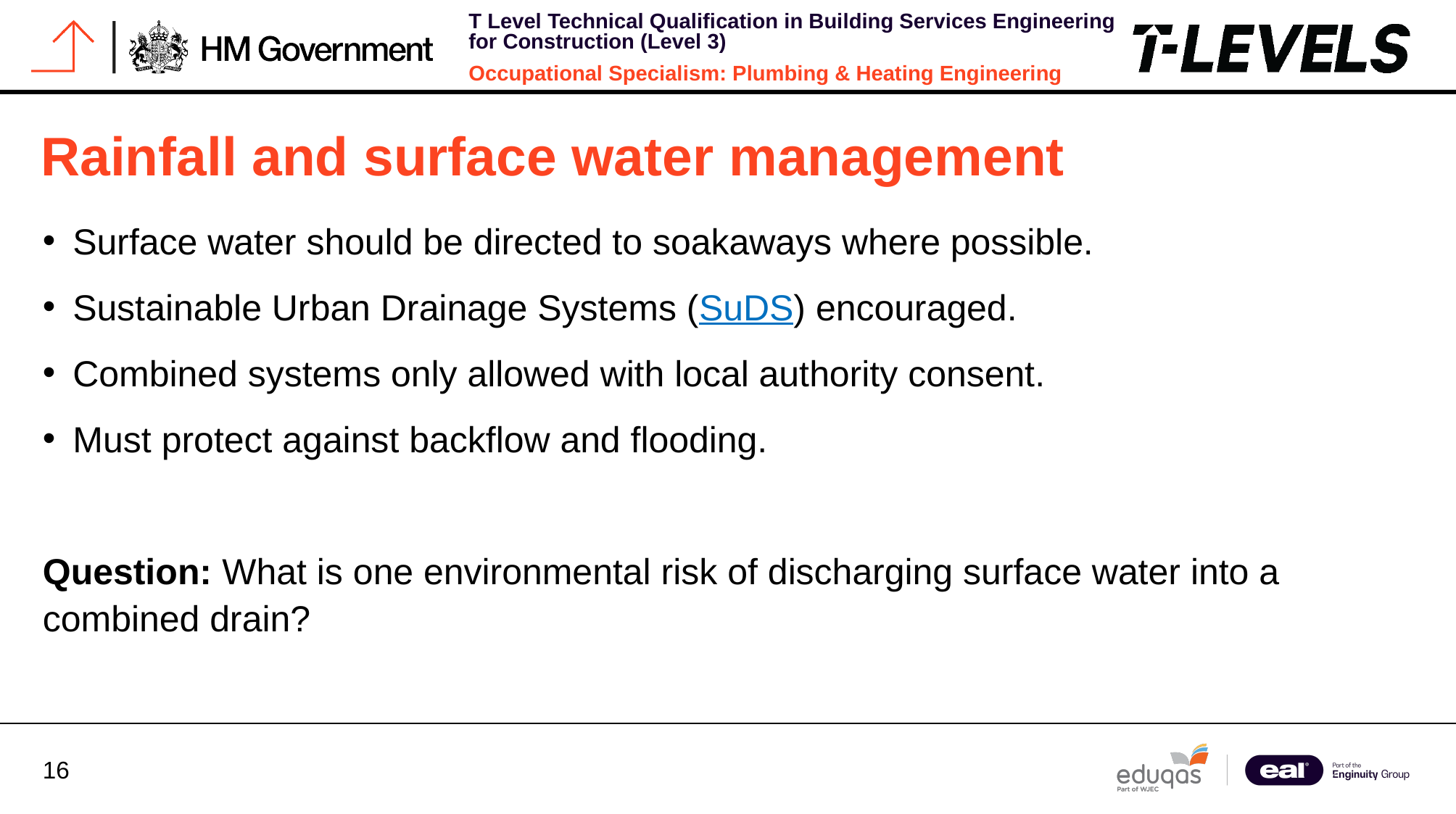

# Rainfall and surface water management
Surface water should be directed to soakaways where possible.
Sustainable Urban Drainage Systems (SuDS) encouraged.
Combined systems only allowed with local authority consent.
Must protect against backflow and flooding.

Question: What is one environmental risk of discharging surface water into a combined drain?